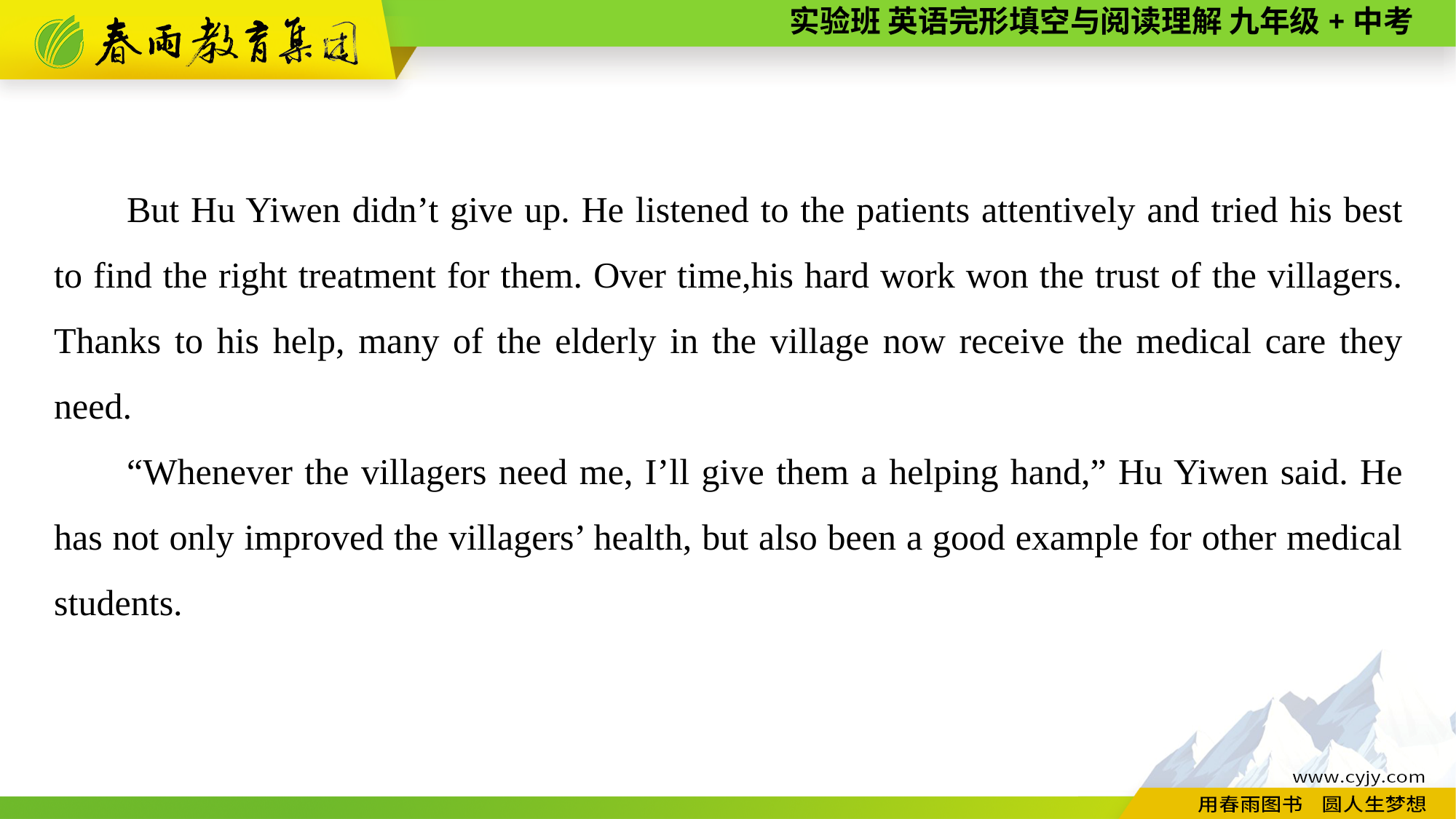

But Hu Yiwen didn’t give up. He listened to the patients attentively and tried his best to find the right treatment for them. Over time,his hard work won the trust of the villagers. Thanks to his help, many of the elderly in the village now receive the medical care they need.
“Whenever the villagers need me, I’ll give them a helping hand,” Hu Yiwen said. He has not only improved the villagers’ health, but also been a good example for other medical students.